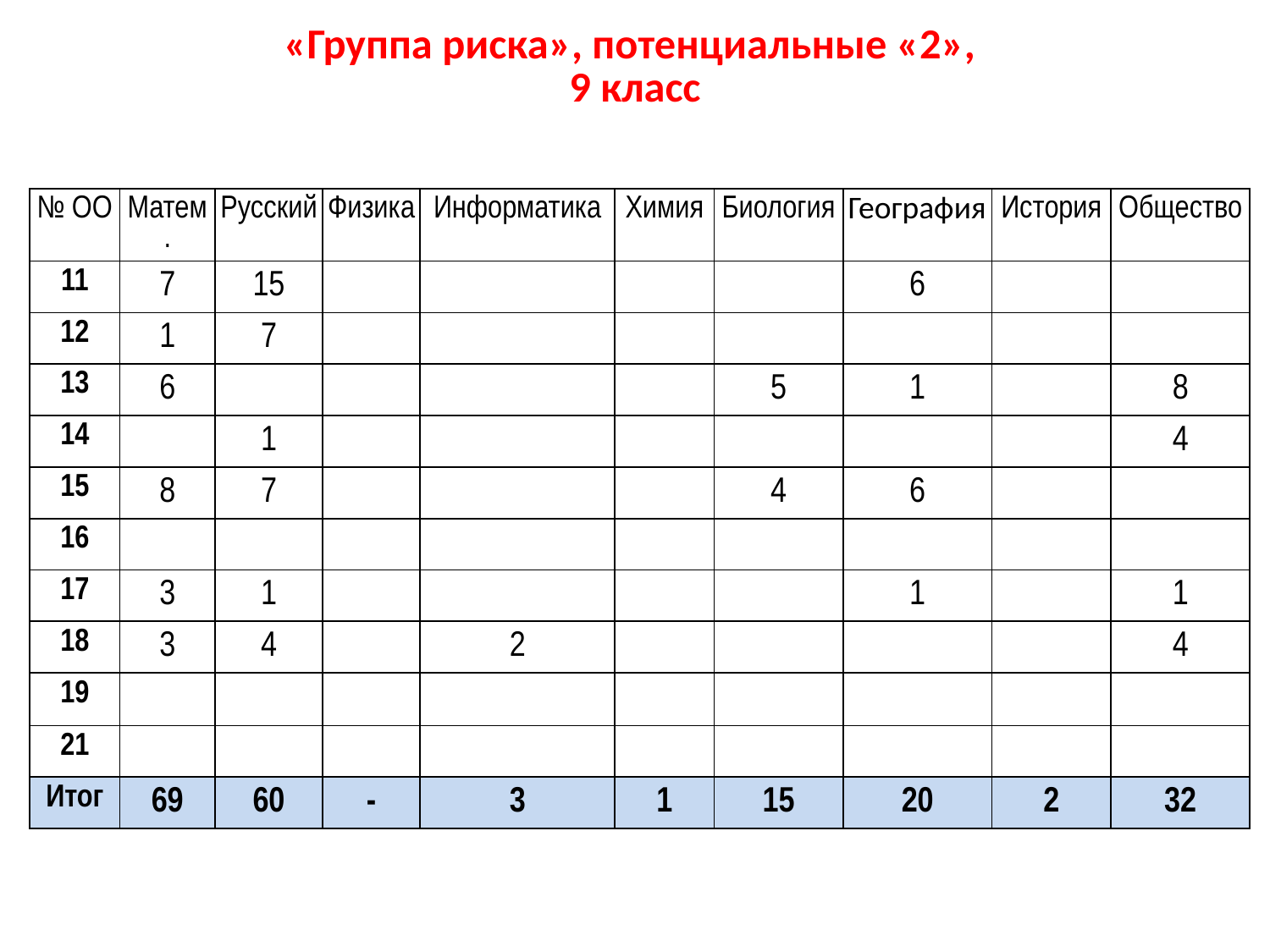

# «Группа риска», потенциальные «2», 9 класс
| № ОО | Матем. | Русский | Физика | Информатика | Химия | Биология | География | История | Общество |
| --- | --- | --- | --- | --- | --- | --- | --- | --- | --- |
| 11 | 7 | 15 |  |  |  |  | 6 |  |  |
| 12 | 1 | 7 |  |  |  |  |  |  |  |
| 13 | 6 |  |  |  |  | 5 | 1 |  | 8 |
| 14 |  | 1 |  |  |  |  |  |  | 4 |
| 15 | 8 | 7 |  |  |  | 4 | 6 |  |  |
| 16 |  |  |  |  |  |  |  |  |  |
| 17 | 3 | 1 |  |  |  |  | 1 |  | 1 |
| 18 | 3 | 4 |  | 2 |  |  |  |  | 4 |
| 19 |  |  |  |  |  |  |  |  |  |
| 21 |  |  |  |  |  |  |  |  |  |
| Итог | 69 | 60 | - | 3 | 1 | 15 | 20 | 2 | 32 |